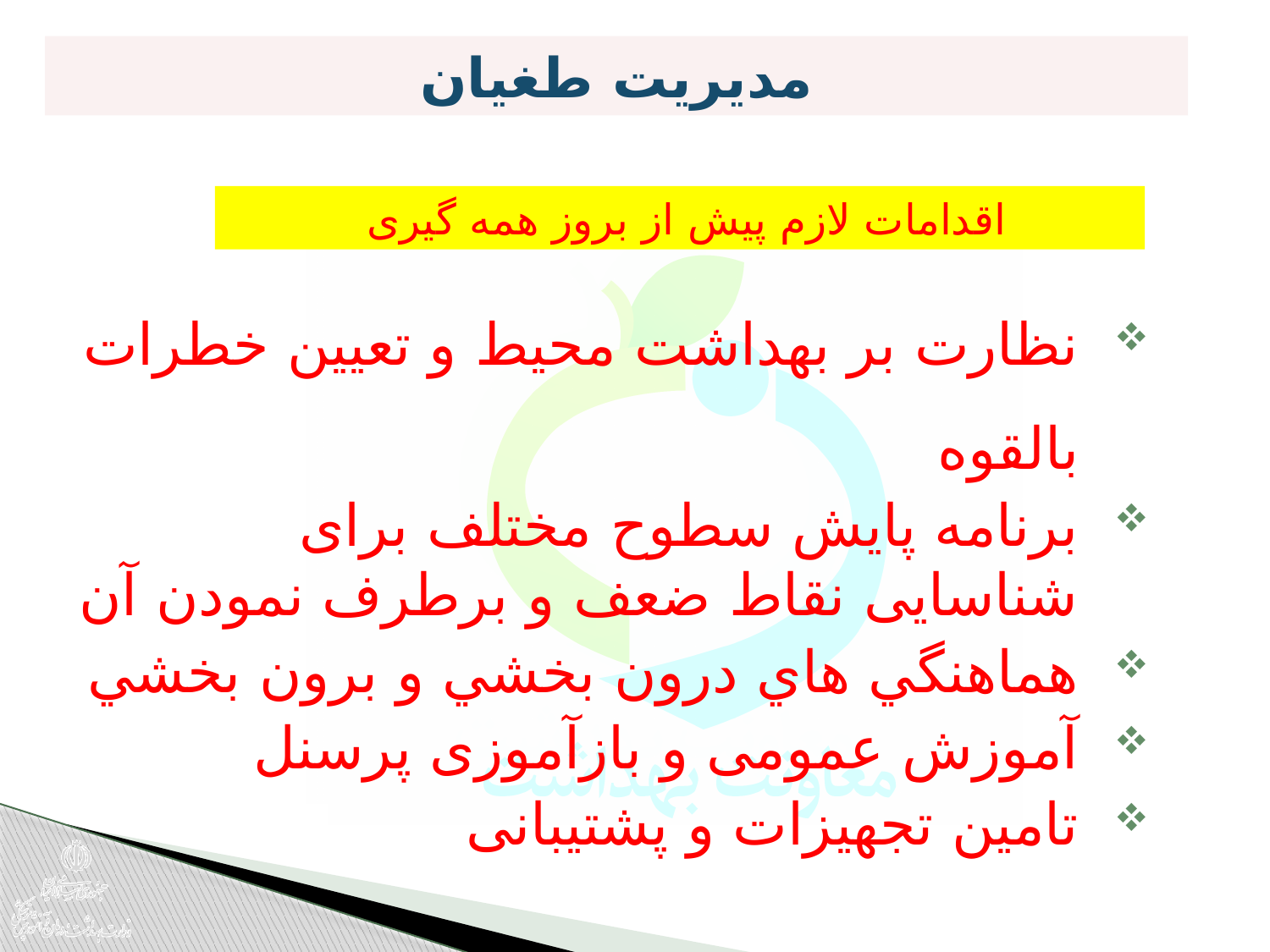

# مدیریت طغیان
اقدامات لازم پیش از بروز همه گیری
نظارت بر بهداشت محیط و تعیین خطرات بالقوه
برنامه پایش سطوح مختلف برای شناسایی نقاط ضعف و برطرف نمودن آن
هماهنگي هاي درون بخشي و برون بخشي
آموزش عمومی و بازآموزی پرسنل
تامین تجهیزات و پشتیبانی